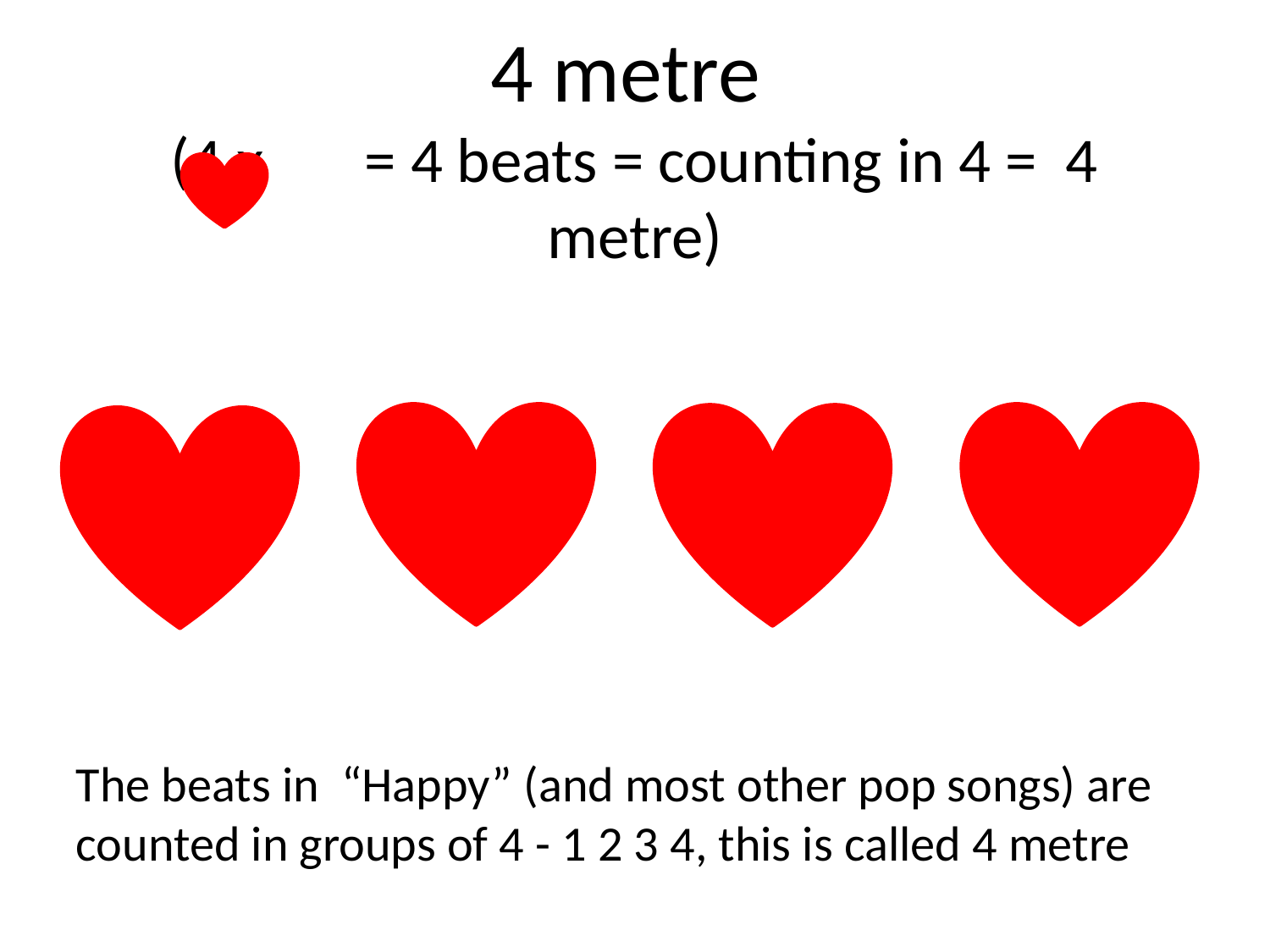

# 4 metre (4 x       = 4 beats = counting in 4 =  4 metre)

The beats in  “Happy” (and most other pop songs) are counted in groups of 4 - 1 2 3 4, this is called 4 metre